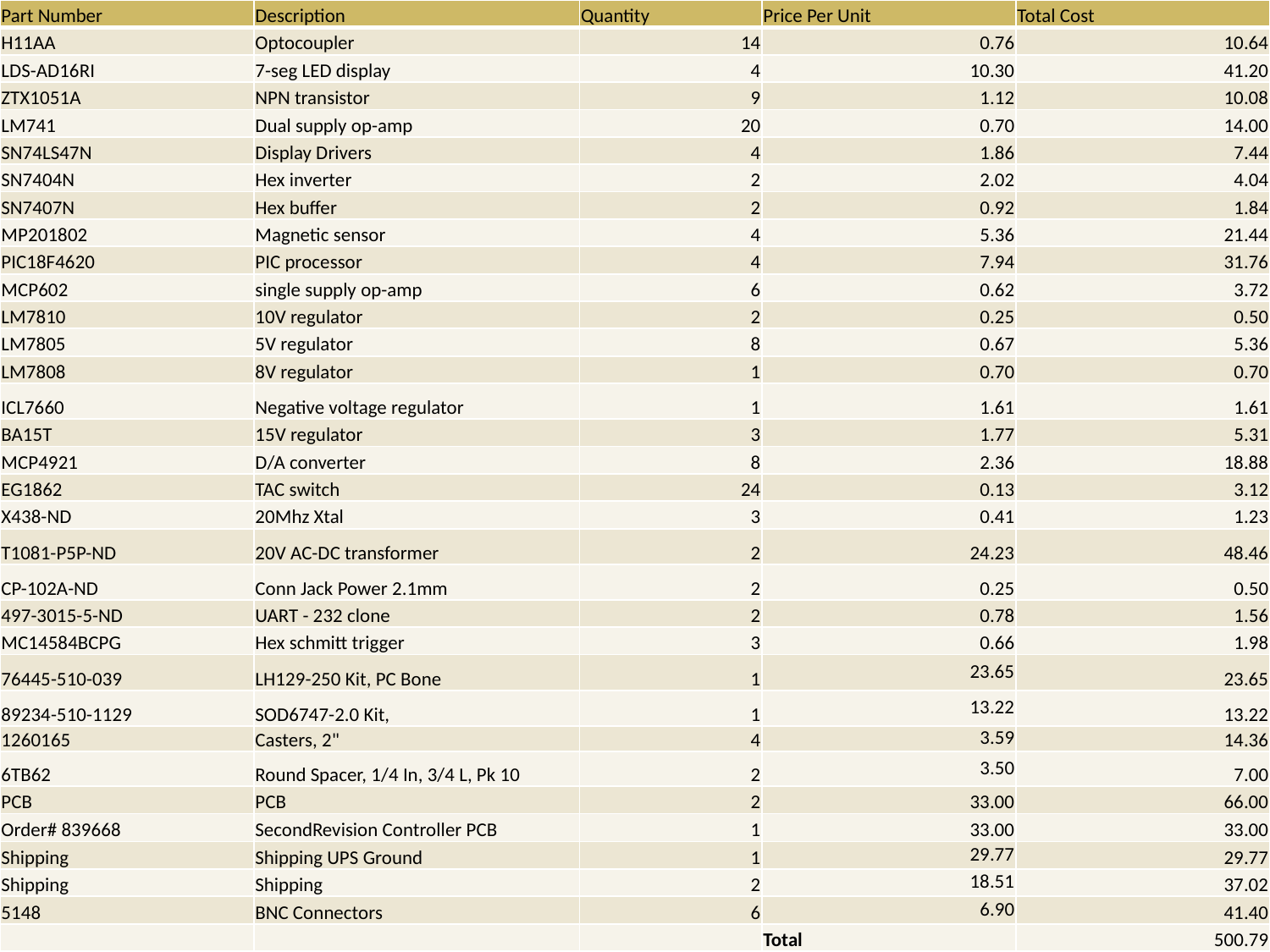

| Part Number | Description | Quantity | Price Per Unit | Total Cost |
| --- | --- | --- | --- | --- |
| H11AA | Optocoupler | 14 | 0.76 | 10.64 |
| LDS-AD16RI | 7-seg LED display | 4 | 10.30 | 41.20 |
| ZTX1051A | NPN transistor | 9 | 1.12 | 10.08 |
| LM741 | Dual supply op-amp | 20 | 0.70 | 14.00 |
| SN74LS47N | Display Drivers | 4 | 1.86 | 7.44 |
| SN7404N | Hex inverter | 2 | 2.02 | 4.04 |
| SN7407N | Hex buffer | 2 | 0.92 | 1.84 |
| MP201802 | Magnetic sensor | 4 | 5.36 | 21.44 |
| PIC18F4620 | PIC processor | 4 | 7.94 | 31.76 |
| MCP602 | single supply op-amp | 6 | 0.62 | 3.72 |
| LM7810 | 10V regulator | 2 | 0.25 | 0.50 |
| LM7805 | 5V regulator | 8 | 0.67 | 5.36 |
| LM7808 | 8V regulator | 1 | 0.70 | 0.70 |
| ICL7660 | Negative voltage regulator | 1 | 1.61 | 1.61 |
| BA15T | 15V regulator | 3 | 1.77 | 5.31 |
| MCP4921 | D/A converter | 8 | 2.36 | 18.88 |
| EG1862 | TAC switch | 24 | 0.13 | 3.12 |
| X438-ND | 20Mhz Xtal | 3 | 0.41 | 1.23 |
| T1081-P5P-ND | 20V AC-DC transformer | 2 | 24.23 | 48.46 |
| CP-102A-ND | Conn Jack Power 2.1mm | 2 | 0.25 | 0.50 |
| 497-3015-5-ND | UART - 232 clone | 2 | 0.78 | 1.56 |
| MC14584BCPG | Hex schmitt trigger | 3 | 0.66 | 1.98 |
| 76445-510-039 | LH129-250 Kit, PC Bone | 1 | 23.65 | 23.65 |
| 89234-510-1129 | SOD6747-2.0 Kit, | 1 | 13.22 | 13.22 |
| 1260165 | Casters, 2" | 4 | 3.59 | 14.36 |
| 6TB62 | Round Spacer, 1/4 In, 3/4 L, Pk 10 | 2 | 3.50 | 7.00 |
| PCB | PCB | 2 | 33.00 | 66.00 |
| Order# 839668 | SecondRevision Controller PCB | 1 | 33.00 | 33.00 |
| Shipping | Shipping UPS Ground | 1 | 29.77 | 29.77 |
| Shipping | Shipping | 2 | 18.51 | 37.02 |
| 5148 | BNC Connectors | 6 | 6.90 | 41.40 |
|  |  |  | Total | 500.79 |
# Purchases Made